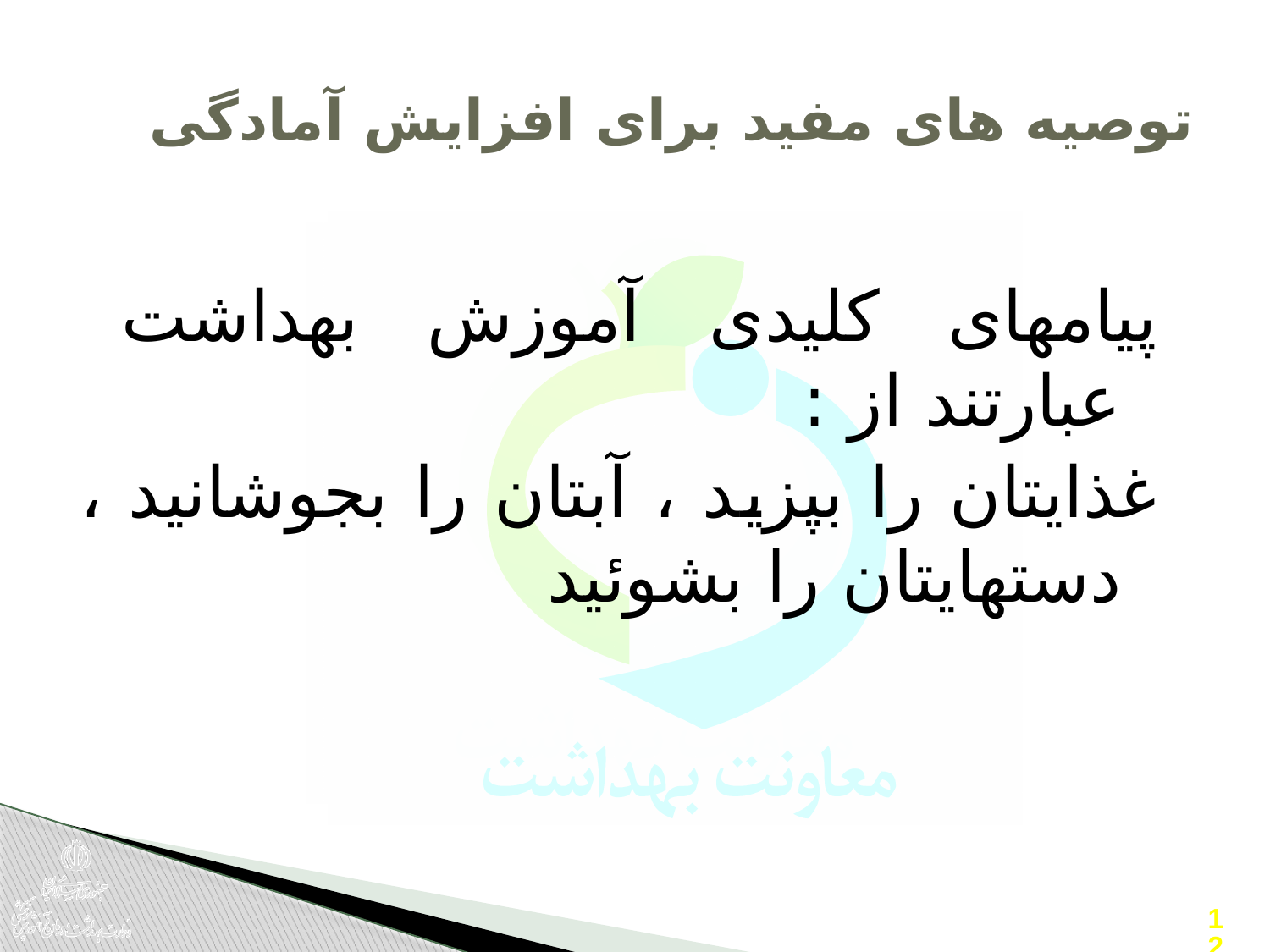

# توصیه های مفید برای افزایش آمادگی
پیامهای کلیدی آموزش بهداشت عبارتند از :
غذایتان را بپزید ، آبتان را بجوشانید ، دستهایتان را بشوئید

12